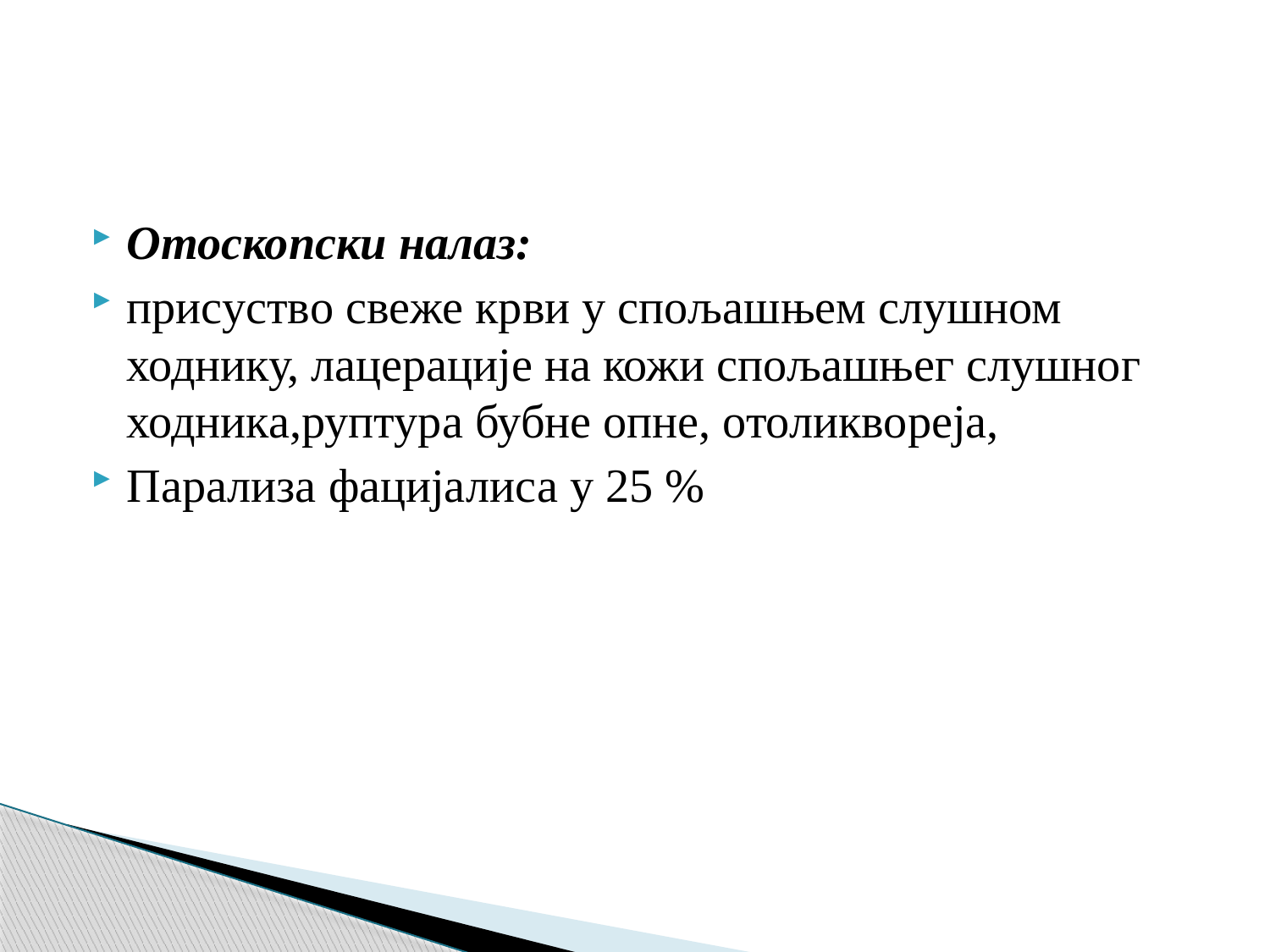

#
Отоскопски налаз:
присуство свеже крви у спољашњем слушном ходнику, лацерације на кожи спољашњег слушног ходника,руптура бубне опне, отоликвореја,
Парализа фацијалиса у 25 %